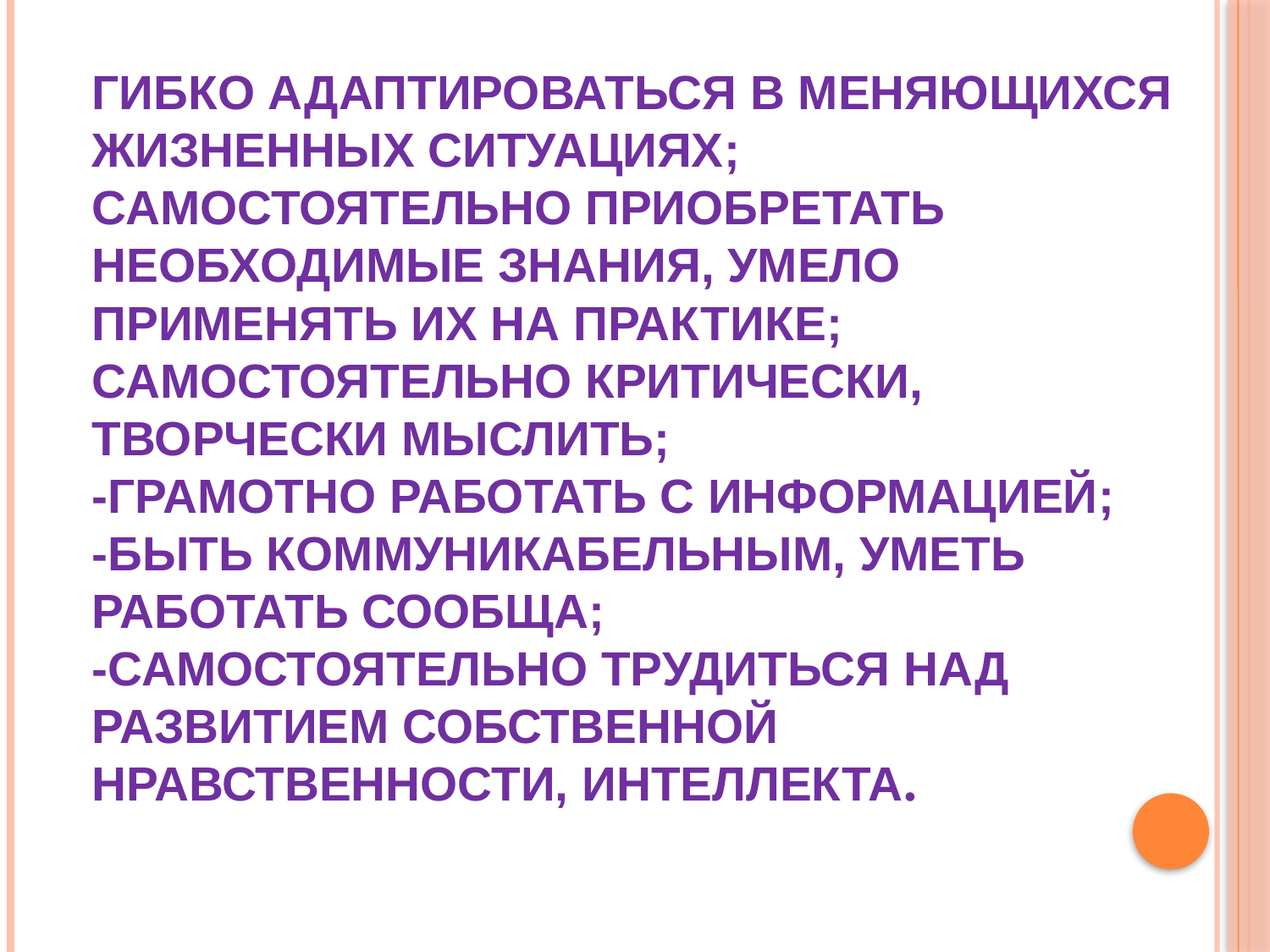

# Гибко адаптироваться в меняющихся жизненных ситуациях; самостоятельно приобретать необходимые знания, умело применять их на практике; самостоятельно критически, творчески мыслить; -грамотно работать с информацией; -быть коммуникабельным, уметь работать сообща; -самостоятельно трудиться над развитием собственной нравственности, интеллекта.